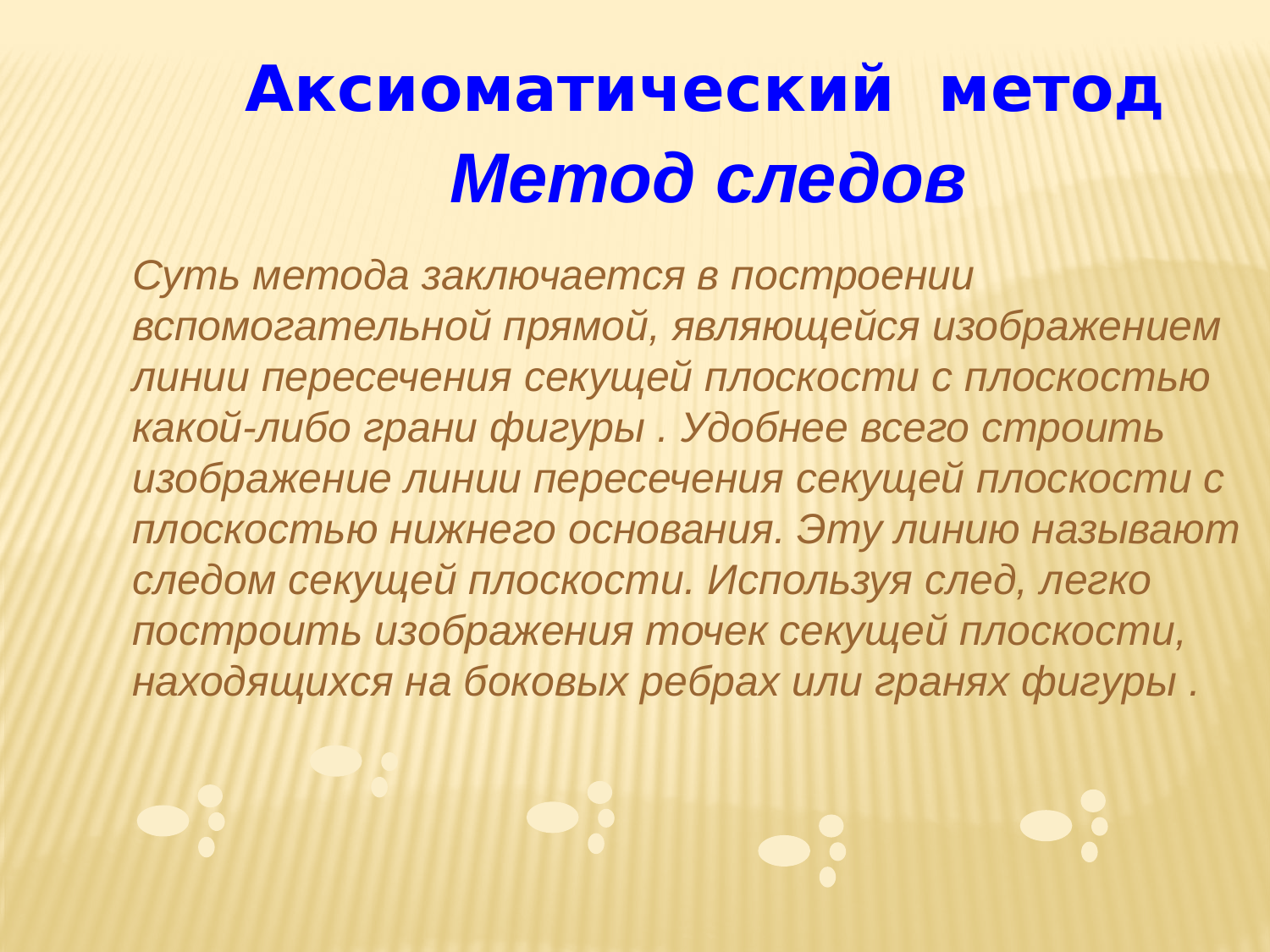

Аксиоматический  метод
			Метод следов

Суть метода заключается в построении вспомогательной прямой, являющейся изображением линии пересечения секущей плоскости с плоскостью какой-либо грани фигуры . Удобнее всего строить изображение линии пересечения секущей плоскости с плоскостью нижнего основания. Эту линию называют следом секущей плоскости. Используя след, легко построить изображения точек секущей плоскости, находящихся на боковых ребрах или гранях фигуры .